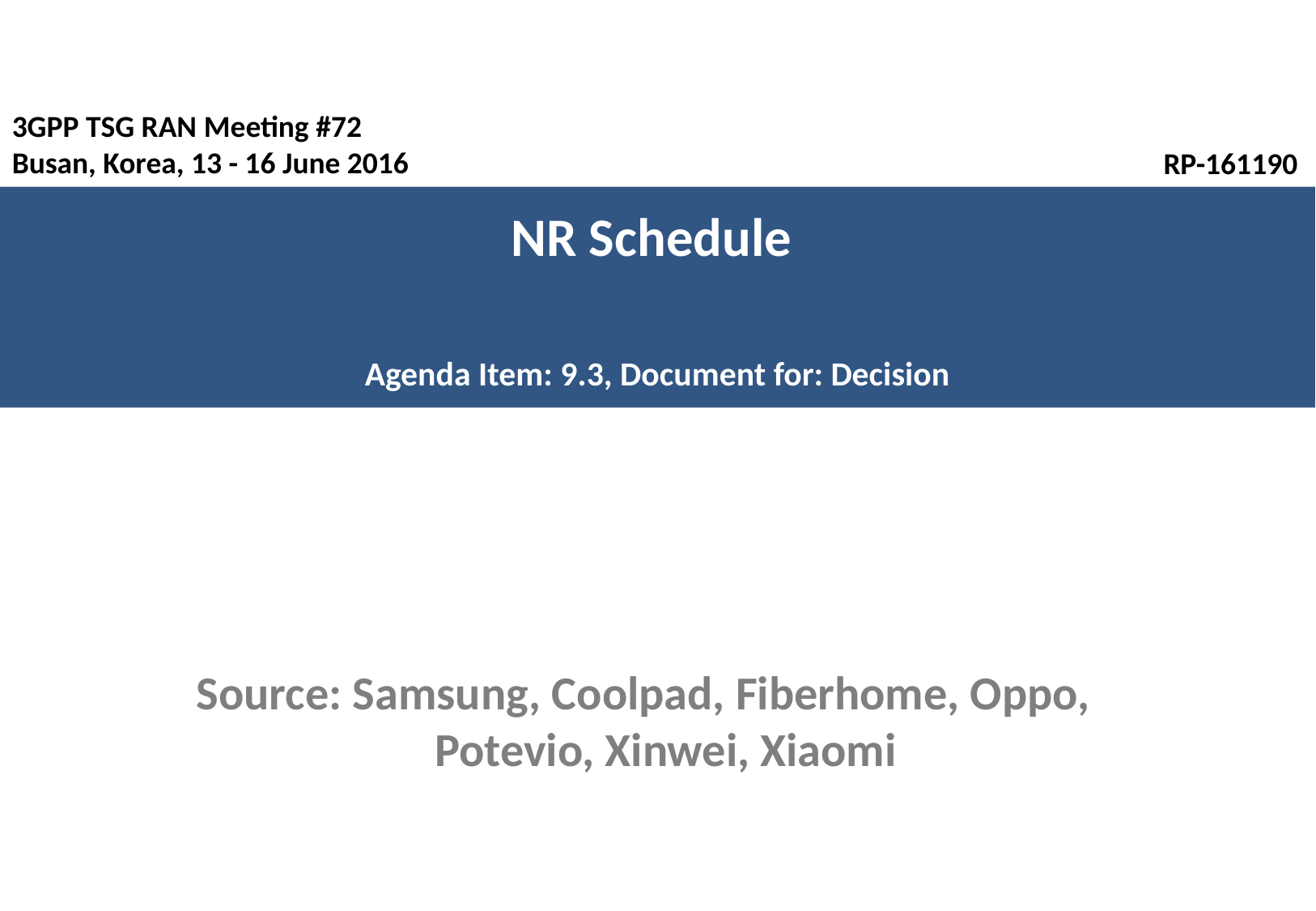

3GPP TSG RAN Meeting #72
Busan, Korea, 13 - 16 June 2016
RP-161190
NR Schedule

Agenda Item: 9.3, Document for: Decision
Source: Samsung, Coolpad, Fiberhome, Oppo, Potevio, Xinwei, Xiaomi